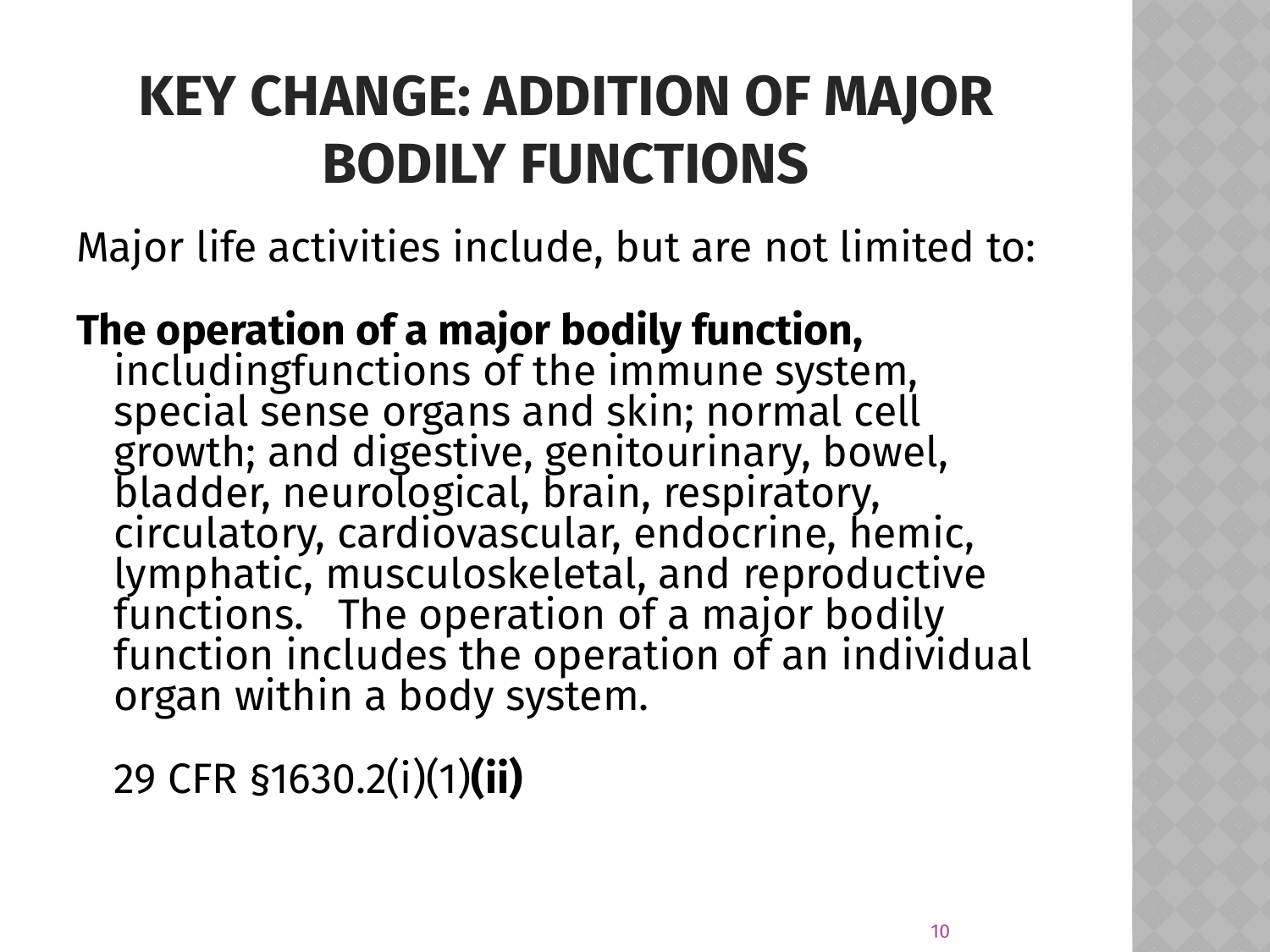

# Key Change: addition of Major bodily functions
Major life activities include, but are not limited to:
The operation of a major bodily function, includingfunctions of the immune system, special sense organs and skin; normal cell growth; and digestive, genitourinary, bowel, bladder, neurological, brain, respiratory, circulatory, cardiovascular, endocrine, hemic, lymphatic, musculoskeletal, and reproductive functions.   The operation of a major bodily function includes the operation of an individual organ within a body system.
	29 CFR §1630.2(i)(1)(ii)

10